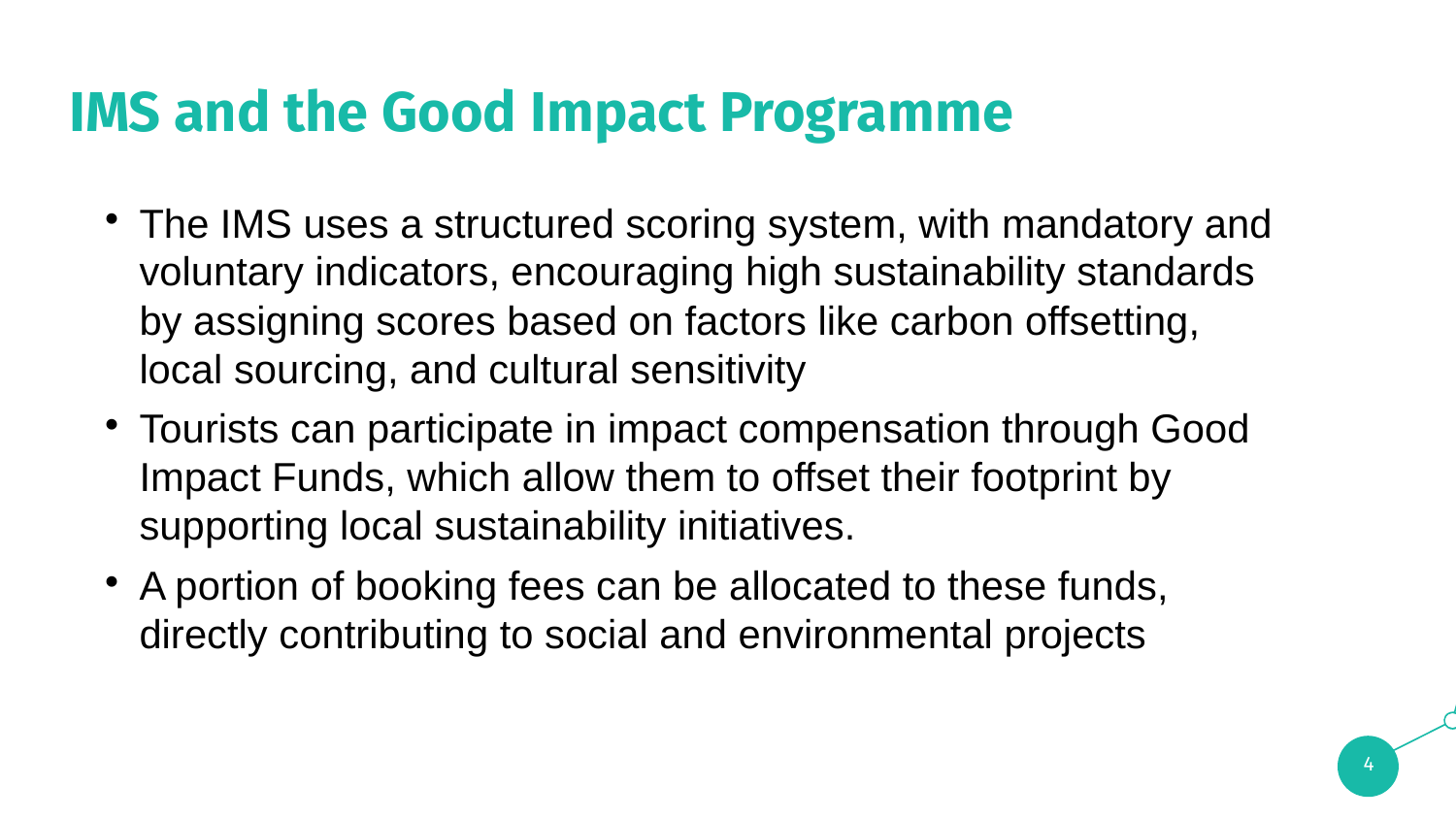

# IMS and the Good Impact Programme
The IMS uses a structured scoring system, with mandatory and voluntary indicators, encouraging high sustainability standards by assigning scores based on factors like carbon offsetting, local sourcing, and cultural sensitivity
Tourists can participate in impact compensation through Good Impact Funds, which allow them to offset their footprint by supporting local sustainability initiatives.
A portion of booking fees can be allocated to these funds, directly contributing to social and environmental projects